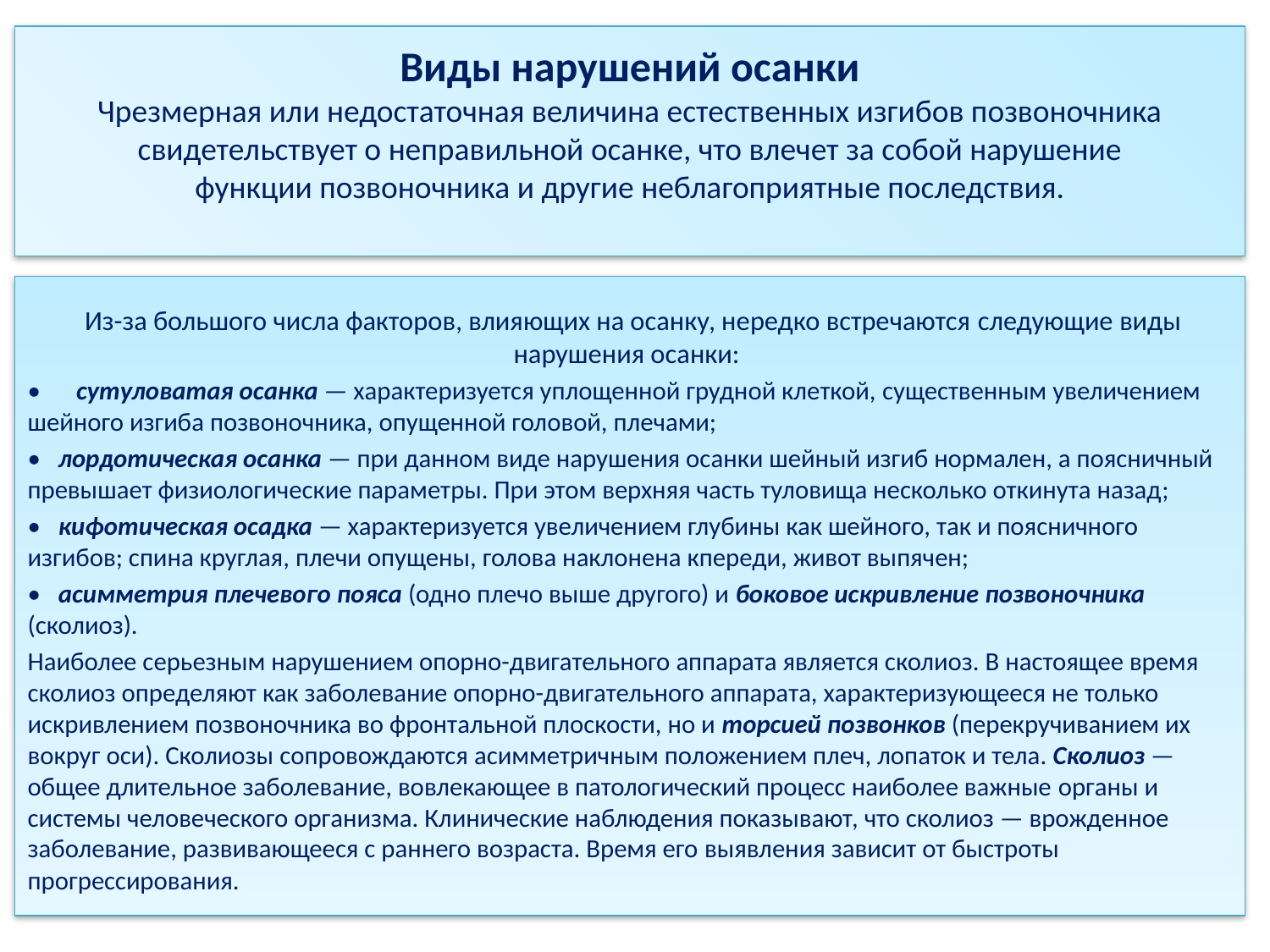

# Виды нарушений осанки Чрезмерная или недостаточная величина естественных изгибов позвоночника свидетельствует о неправильной осанке, что влечет за собой нарушение функции позвоночника и другие неблагоприятные последствия.

 Из-за большого числа факторов, влияющих на осанку, нередко встречаются следующие виды нарушения осанки:
•      сутуловатая осанка — характеризуется уплощенной грудной клеткой, существенным увеличением шейного изгиба позвоночника, опущенной головой, плечами;
•   лордотическая осанка — при данном виде нарушения осанки шейный изгиб нормален, а поясничный превышает физиологические параметры. При этом верхняя часть туловища несколько откинута назад;
•   кифотическая осадка — характеризуется увеличением глубины как шейного, так и поясничного изгибов; спина круглая, плечи опущены, голова наклонена кпереди, живот выпячен;
•   асимметрия плечевого пояса (одно плечо выше другого) и боковое искривление позвоночника (сколиоз).
Наиболее серьезным нарушением опорно-двигательного аппарата является сколиоз. В настоящее время сколиоз определяют как заболевание опорно-двигательного аппарата, характеризующееся не только искривлением позвоночника во фронтальной плоскости, но и торсией позвонков (перекручиванием их вокруг оси). Сколиозы сопровождаются асимметричным положением плеч, лопаток и тела. Сколиоз — общее длительное заболевание, вовлекающее в патологический процесс наиболее важные органы и системы человеческого организма. Клинические наблюдения показывают, что сколиоз — врожденное заболевание, развивающееся с раннего возраста. Время его выявления зависит от быстроты прогрессирования.